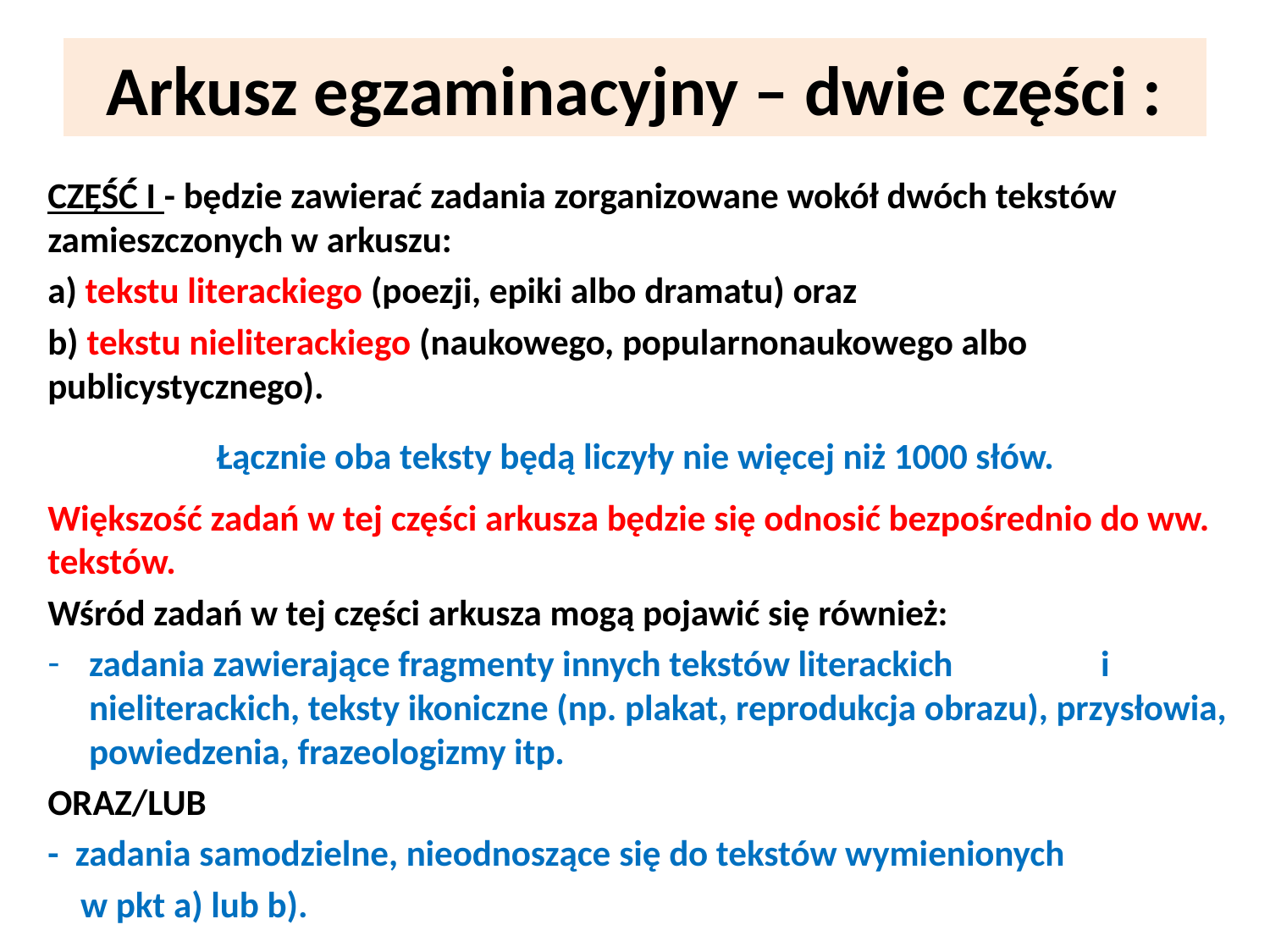

# Arkusz egzaminacyjny – dwie części :
CZĘŚĆ I - będzie zawierać zadania zorganizowane wokół dwóch tekstów zamieszczonych w arkuszu:
a) tekstu literackiego (poezji, epiki albo dramatu) oraz
b) tekstu nieliterackiego (naukowego, popularnonaukowego albo publicystycznego).

Łącznie oba teksty będą liczyły nie więcej niż 1000 słów.

Większość zadań w tej części arkusza będzie się odnosić bezpośrednio do ww. tekstów.
Wśród zadań w tej części arkusza mogą pojawić się również:
zadania zawierające fragmenty innych tekstów literackich                  i nieliterackich, teksty ikoniczne (np. plakat, reprodukcja obrazu), przysłowia, powiedzenia, frazeologizmy itp.
ORAZ/LUB
-  zadania samodzielne, nieodnoszące się do tekstów wymienionych
    w pkt a) lub b).